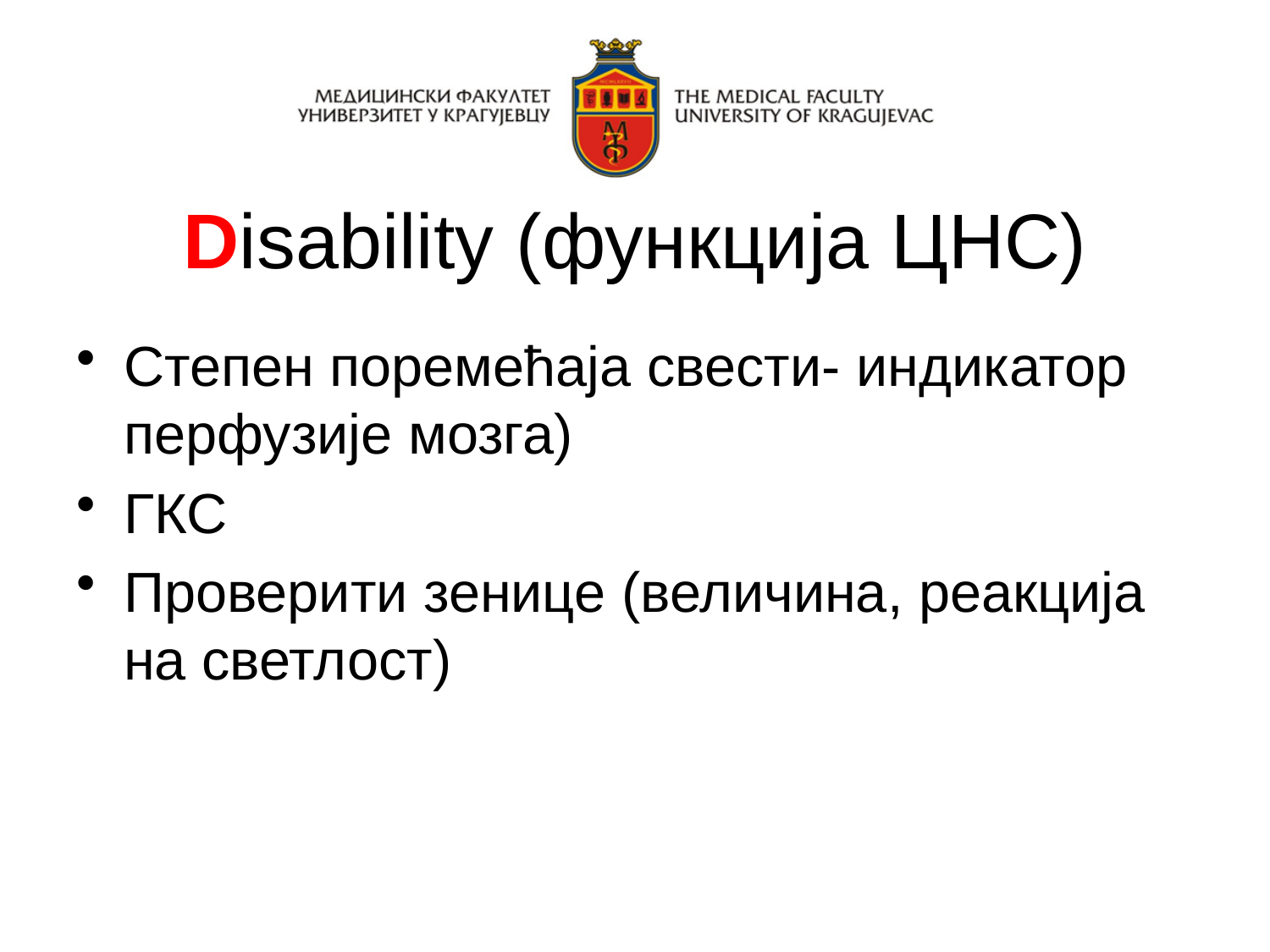

# Disability (функција ЦНС)
Степен поремећаја свести- индикатор перфузије мозга)
ГКС
Проверити зенице (величина, реакција на светлост)